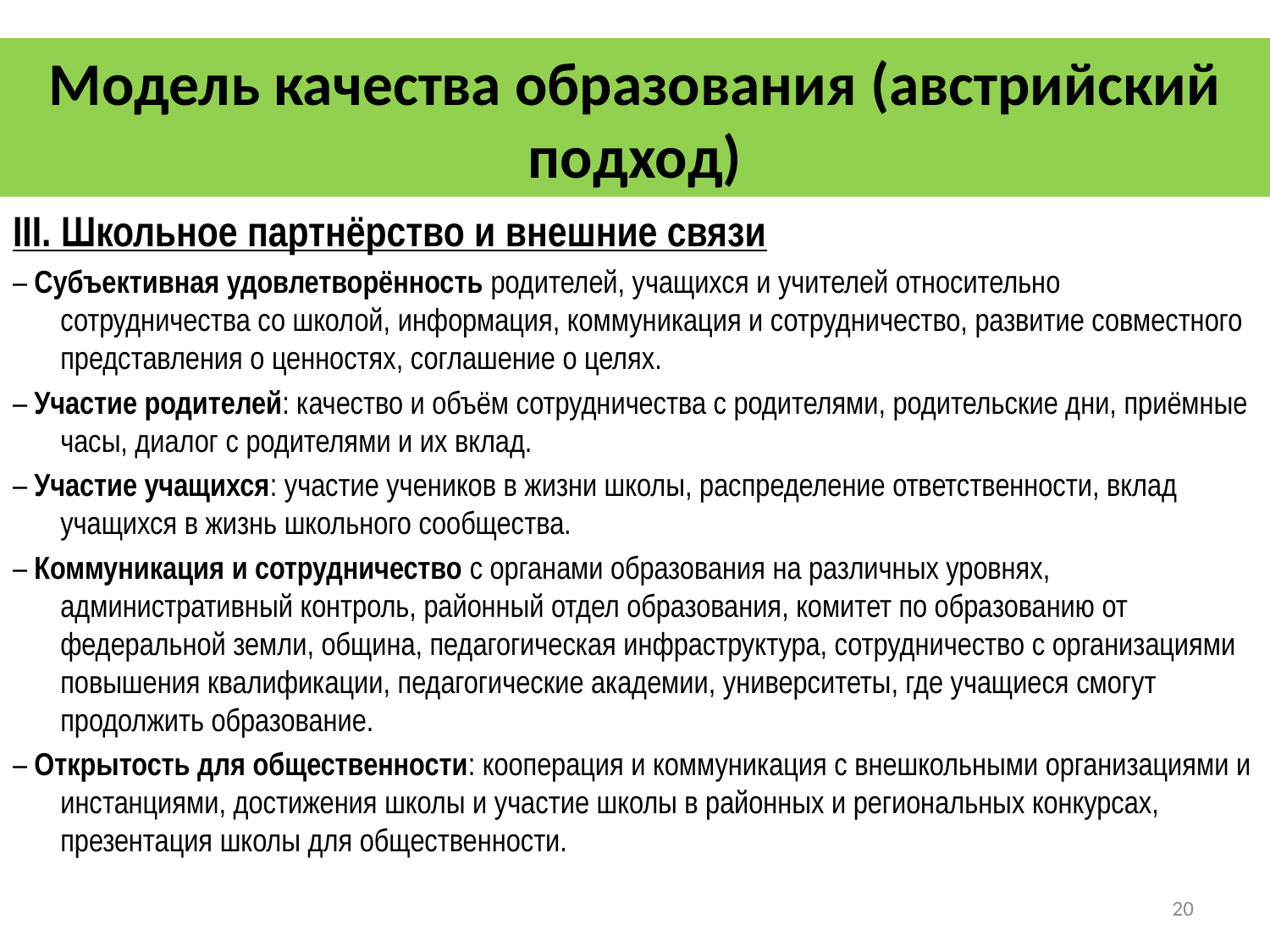

# Модель качества образования (австрийский подход)
III. Школьное партнёрство и внешние связи
– Субъективная удовлетворённость родителей, учащихся и учителей относительно сотрудничества со школой, информация, коммуникация и сотрудничество, развитие совместного представления о ценностях, соглашение о целях.
– Участие родителей: качество и объём сотрудничества с родителями, родительские дни, приёмные часы, диалог с родителями и их вклад.
– Участие учащихся: участие учеников в жизни школы, распределение ответственности, вклад учащихся в жизнь школьного сообщества.
– Коммуникация и сотрудничество с органами образования на различных уровнях, административный контроль, районный отдел образования, комитет по образованию от федеральной земли, община, педагогическая инфраструктура, сотрудничество с организациями повышения квалификации, педагогические академии, университеты, где учащиеся смогут продолжить образование.
– Открытость для общественности: кооперация и коммуникация с внешкольными организациями и инстанциями, достижения школы и участие школы в районных и региональных конкурсах, презентация школы для общественности.

20